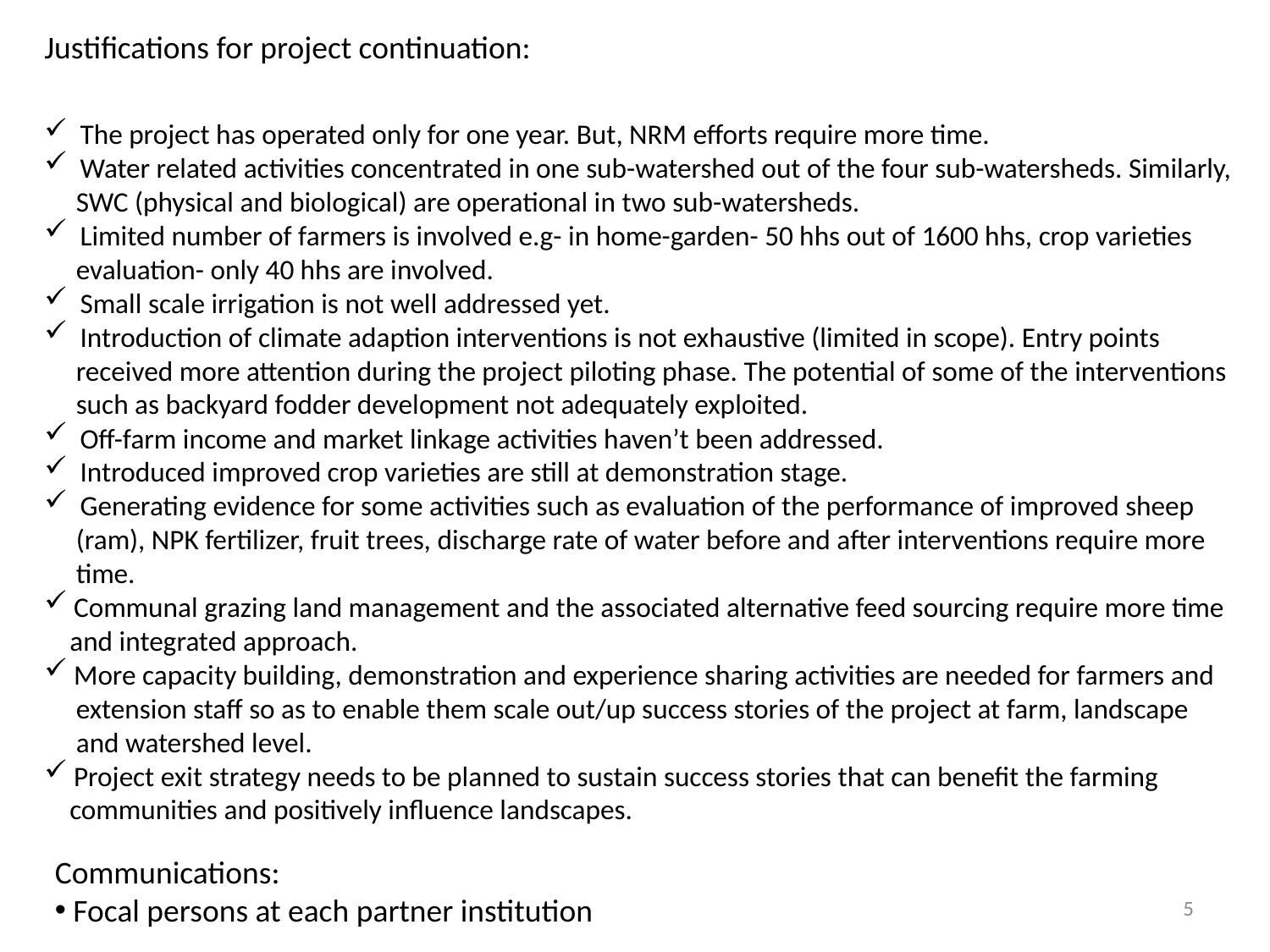

Justifications for project continuation:

  The project has operated only for one year. But, NRM efforts require more time.
  Water related activities concentrated in one sub-watershed out of the four sub-watersheds. Similarly,
     SWC (physical and biological) are operational in two sub-watersheds.
  Limited number of farmers is involved e.g- in home-garden- 50 hhs out of 1600 hhs, crop varieties
     evaluation- only 40 hhs are involved.
  Small scale irrigation is not well addressed yet.
  Introduction of climate adaption interventions is not exhaustive (limited in scope). Entry points
     received more attention during the project piloting phase. The potential of some of the interventions
     such as backyard fodder development not adequately exploited.
  Off-farm income and market linkage activities haven’t been addressed.
  Introduced improved crop varieties are still at demonstration stage.
  Generating evidence for some activities such as evaluation of the performance of improved sheep
     (ram), NPK fertilizer, fruit trees, discharge rate of water before and after interventions require more
     time.
 Communal grazing land management and the associated alternative feed sourcing require more time
    and integrated approach.
 More capacity building, demonstration and experience sharing activities are needed for farmers and
     extension staff so as to enable them scale out/up success stories of the project at farm, landscape
     and watershed level.
 Project exit strategy needs to be planned to sustain success stories that can benefit the farming
    communities and positively influence landscapes.
Communications:
 Focal persons at each partner institution
5